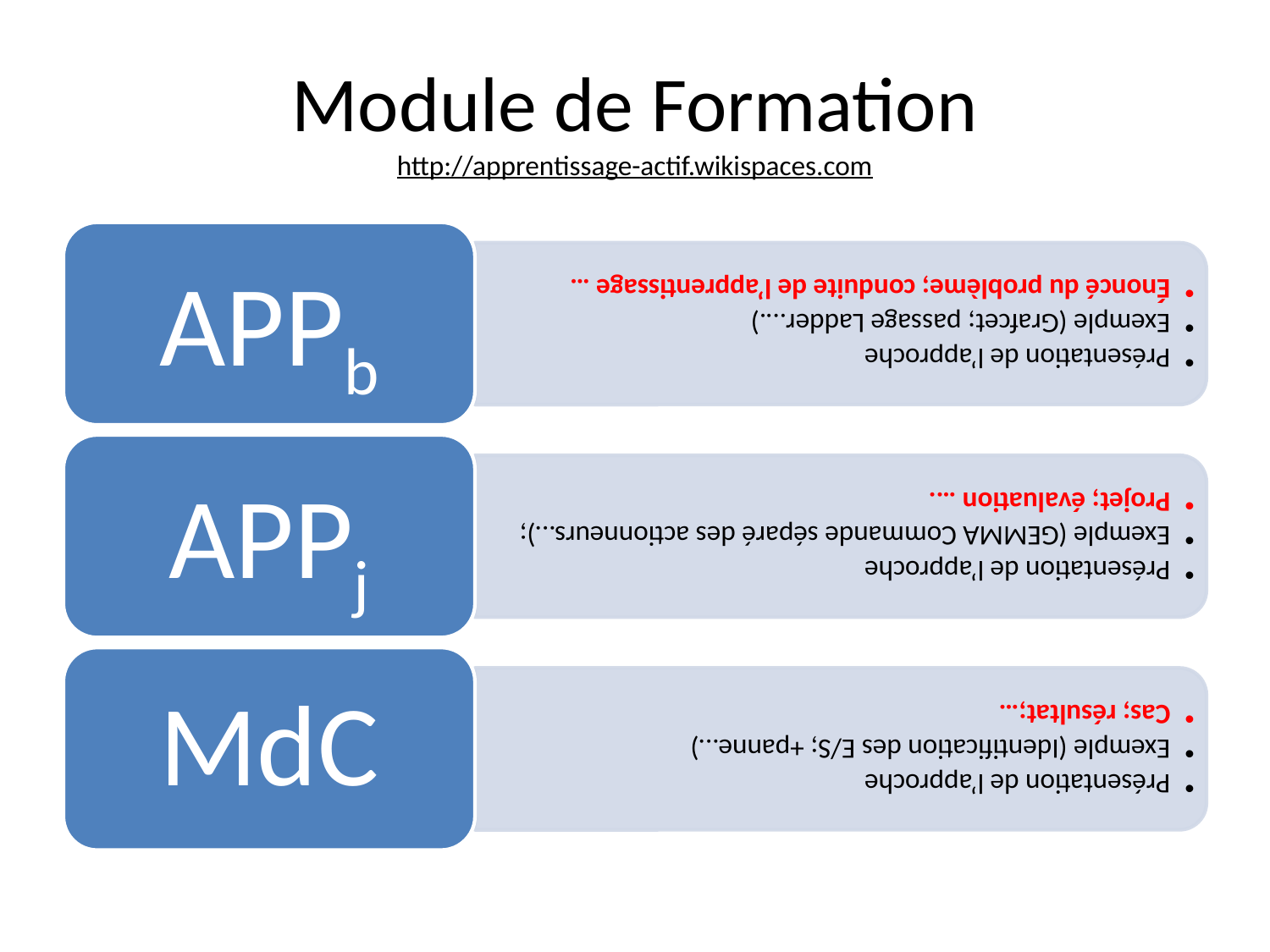

# Module de Formation http://apprentissage-actif.wikispaces.com
Présentation de l’approche
Exemple (Grafcet; passage Ladder….)
Énoncé du problème; conduite de l’apprentissage …
APPb
Présentation de l’approche
Exemple (GEMMA Commande séparé des actionneurs…);
Projet; évaluation ….
APPj
Présentation de l’approche
Exemple (Identification des E/S; +panne…)
Cas; résultat;…
MdC